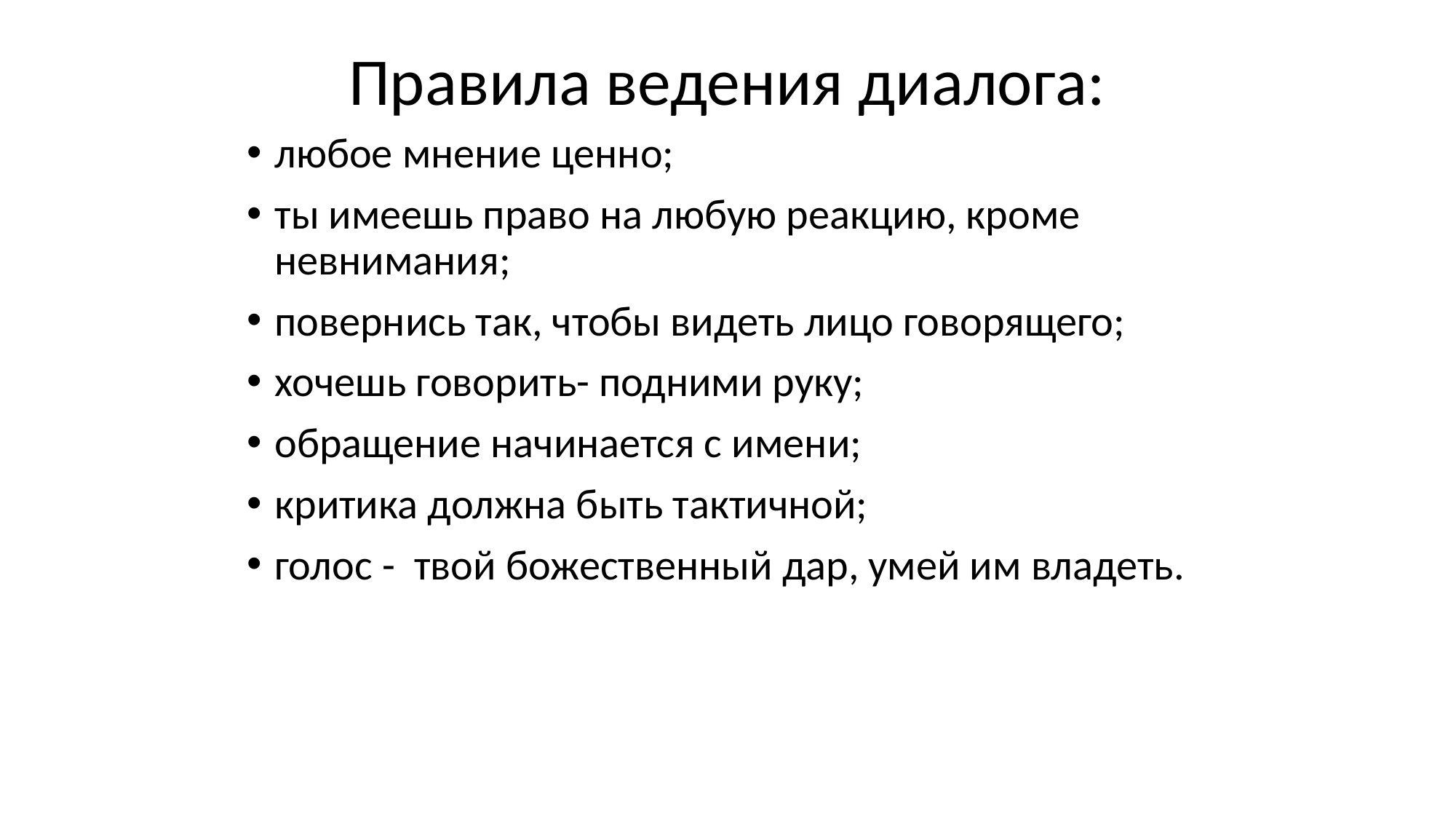

# Правила ведения диалога:
любое мнение ценно;
ты имеешь право на любую реакцию, кроме невнимания;
повернись так, чтобы видеть лицо говорящего;
хочешь говорить- подними руку;
обращение начинается с имени;
критика должна быть тактичной;
голос -  твой божественный дар, умей им владеть.